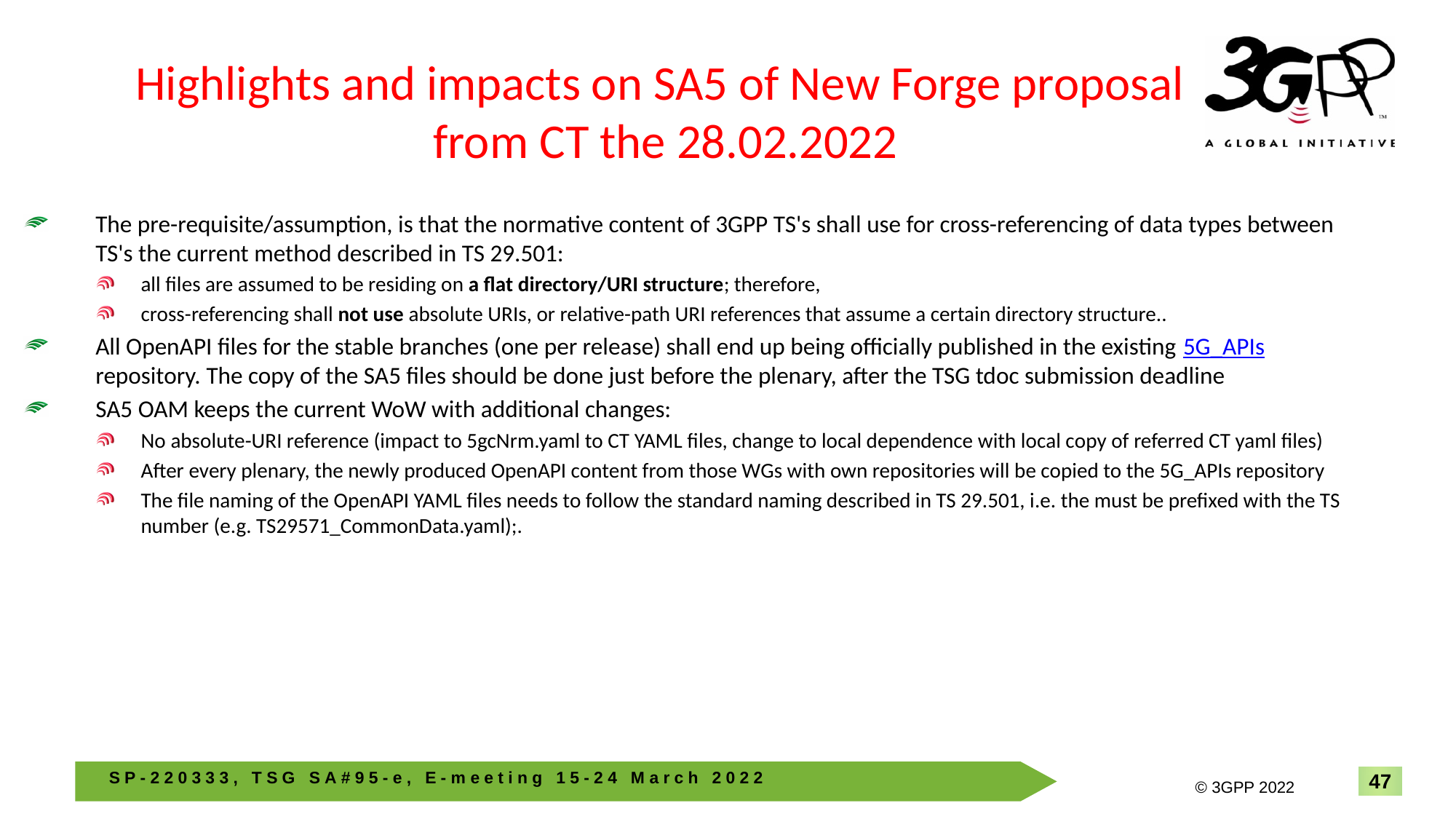

# Highlights and impacts on SA5 of New Forge proposal from CT the 28.02.2022
The pre-requisite/assumption, is that the normative content of 3GPP TS's shall use for cross-referencing of data types between TS's the current method described in TS 29.501:
all files are assumed to be residing on a flat directory/URI structure; therefore,
cross-referencing shall not use absolute URIs, or relative-path URI references that assume a certain directory structure..
All OpenAPI files for the stable branches (one per release) shall end up being officially published in the existing 5G_APIs repository. The copy of the SA5 files should be done just before the plenary, after the TSG tdoc submission deadline
SA5 OAM keeps the current WoW with additional changes:
No absolute-URI reference (impact to 5gcNrm.yaml to CT YAML files, change to local dependence with local copy of referred CT yaml files)
After every plenary, the newly produced OpenAPI content from those WGs with own repositories will be copied to the 5G_APIs repository
The file naming of the OpenAPI YAML files needs to follow the standard naming described in TS 29.501, i.e. the must be prefixed with the TS number (e.g. TS29571_CommonData.yaml);.